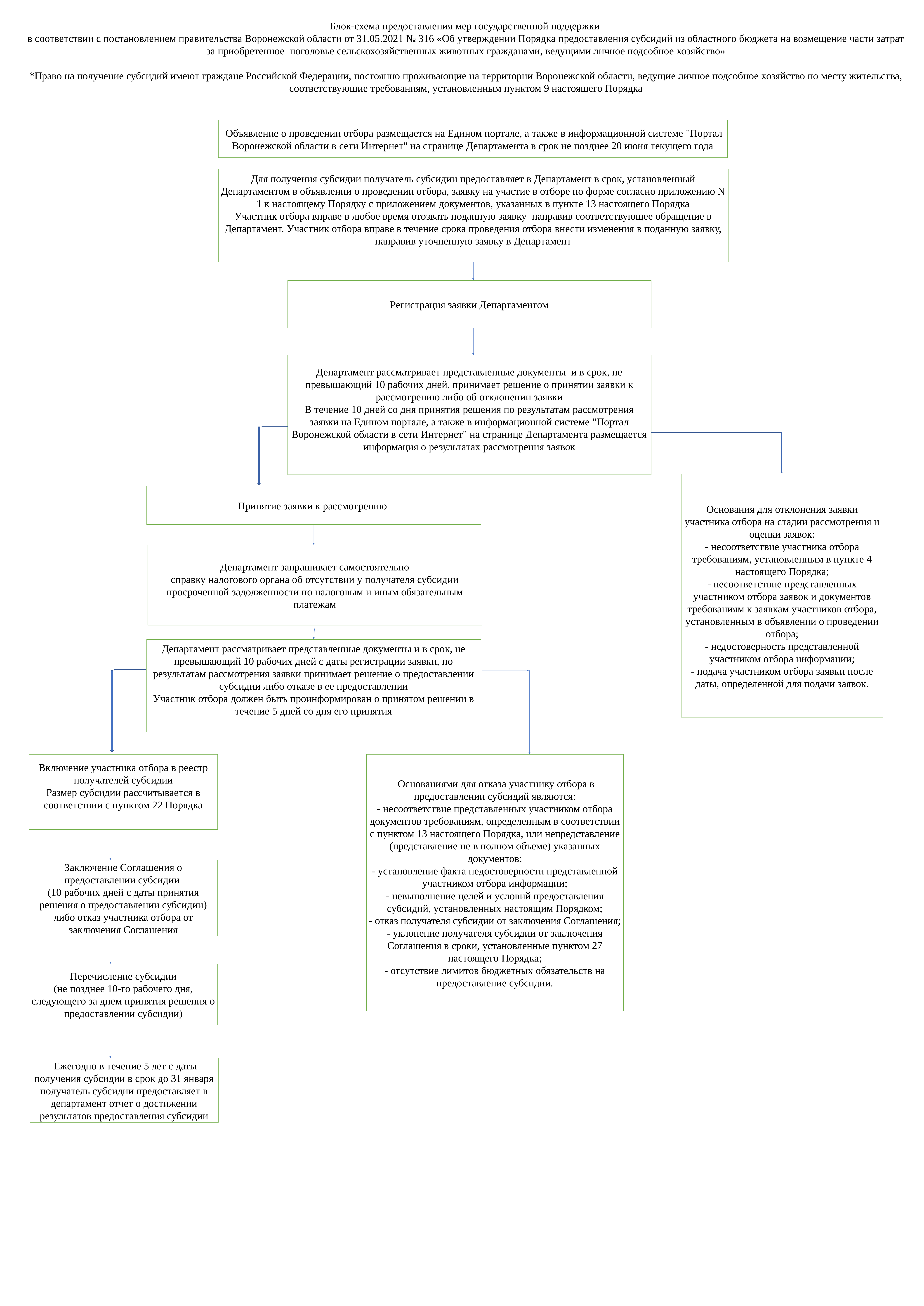

Блок-схема предоставления мер государственной поддержки
в соответствии с постановлением правительства Воронежской области от 31.05.2021 № 316 «Об утверждении Порядка предоставления субсидий из областного бюджета на возмещение части затрат за приобретенное  поголовье сельскохозяйственных животных гражданами, ведущими личное подсобное хозяйство»

*Право на получение субсидий имеют граждане Российской Федерации, постоянно проживающие на территории Воронежской области, ведущие личное подсобное хозяйство по месту жительства, соответствующие требованиям, установленным пунктом 9 настоящего Порядка

 Объявление о проведении отбора размещается на Едином портале, а также в информационной системе "Портал Воронежской области в сети Интернет" на странице Департамента в срок не позднее 20 июня текущего года
Для получения субсидии получатель субсидии предоставляет в Департамент в срок, установленный Департаментом в объявлении о проведении отбора, заявку на участие в отборе по форме согласно приложению N 1 к настоящему Порядку с приложением документов, указанных в пункте 13 настоящего Порядка
Участник отбора вправе в любое время отозвать поданную заявку  направив соответствующее обращение в Департамент. Участник отбора вправе в течение срока проведения отбора внести изменения в поданную заявку, направив уточненную заявку в Департамент

Регистрация заявки Департаментом
Департамент рассматривает представленные документы  и в срок, не превышающий 10 рабочих дней, принимает решение о принятии заявки к рассмотрению либо об отклонении заявки
В течение 10 дней со дня принятия решения по результатам рассмотрения заявки на Едином портале, а также в информационной системе "Портал Воронежской области в сети Интернет" на странице Департамента размещается информация о результатах рассмотрения заявок

Основания для отклонения заявки участника отбора на стадии рассмотрения и оценки заявок:
- несоответствие участника отбора требованиям, установленным в пункте 4 настоящего Порядка;
- несоответствие представленных участником отбора заявок и документов требованиям к заявкам участников отбора, установленным в объявлении о проведении отбора;
- недостоверность представленной участником отбора информации;
- подача участником отбора заявки после даты, определенной для подачи заявок.
Принятие заявки к рассмотрению
Департамент запрашивает самостоятельно
справку налогового органа об отсутствии у получателя субсидии просроченной задолженности по налоговым и иным обязательным платежам
Департамент рассматривает представленные документы и в срок, не превышающий 10 рабочих дней с даты регистрации заявки, по результатам рассмотрения заявки принимает решение о предоставлении субсидии либо отказе в ее предоставлении
Участник отбора должен быть проинформирован о принятом решении в течение 5 дней со дня его принятия

Включение участника отбора в реестр получателей субсидии
Размер субсидии рассчитывается в соответствии с пунктом 22 Порядка

 Основаниями для отказа участнику отбора в предоставлении субсидий являются:
- несоответствие представленных участником отбора документов требованиям, определенным в соответствии с пунктом 13 настоящего Порядка, или непредставление (представление не в полном объеме) указанных документов;
- установление факта недостоверности представленной участником отбора информации;
- невыполнение целей и условий предоставления субсидий, установленных настоящим Порядком;
- отказ получателя субсидии от заключения Соглашения;
- уклонение получателя субсидии от заключения Соглашения в сроки, установленные пунктом 27 настоящего Порядка;
- отсутствие лимитов бюджетных обязательств на предоставление субсидии.

Заключение Соглашения о предоставлении субсидии
(10 рабочих дней с даты принятия решения о предоставлении субсидии) либо отказ участника отбора от заключения Соглашения

Перечисление субсидии
(не позднее 10-го рабочего дня, следующего за днем принятия решения о предоставлении субсидии)
 Ежегодно в течение 5 лет с даты получения субсидии в срок до 31 января получатель субсидии предоставляет в департамент отчет о достижении результатов предоставления субсидии